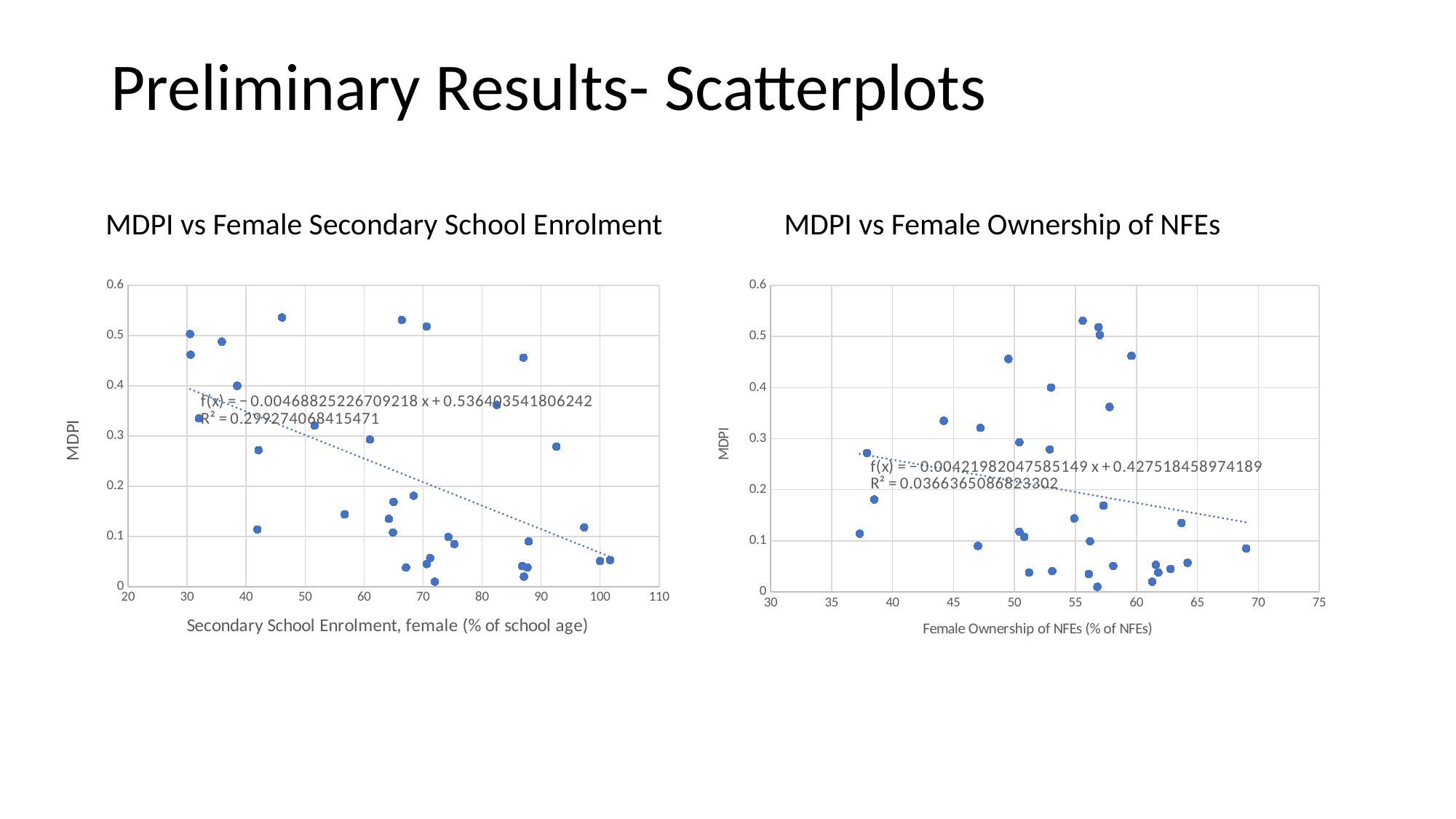

# Preliminary Results- Scatterplots
MDPI vs Female Secondary School Enrolment
MDPI vs Female Ownership of NFEs

### Chart

| Category | MPI |
|---|---|

### Chart

| Category | MPI |
|---|---|